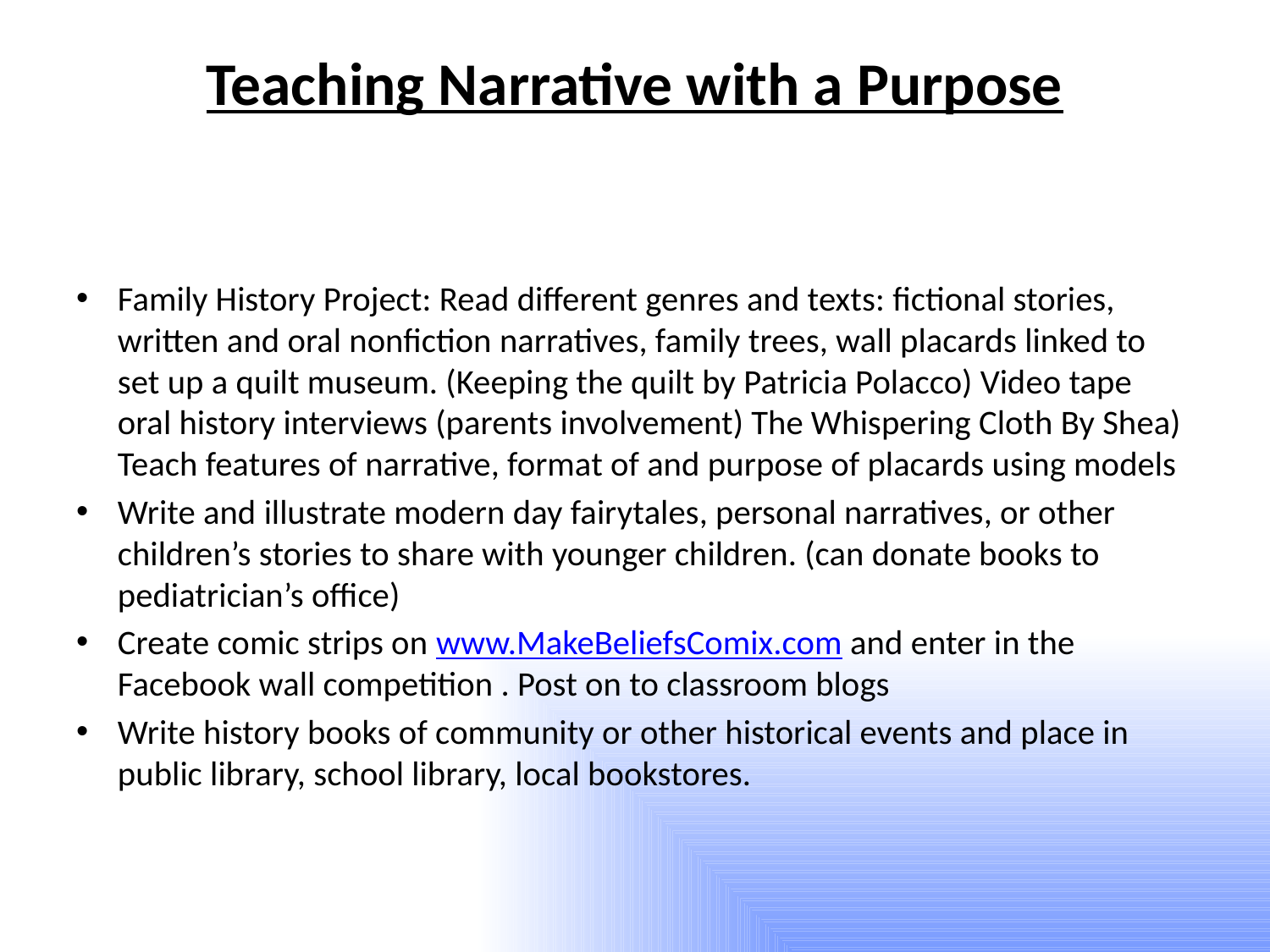

# Teaching Narrative with a Purpose

Family History Project: Read different genres and texts: fictional stories, written and oral nonfiction narratives, family trees, wall placards linked to set up a quilt museum. (Keeping the quilt by Patricia Polacco) Video tape oral history interviews (parents involvement) The Whispering Cloth By Shea) Teach features of narrative, format of and purpose of placards using models
Write and illustrate modern day fairytales, personal narratives, or other children’s stories to share with younger children. (can donate books to pediatrician’s office)
Create comic strips on www.MakeBeliefsComix.com and enter in the Facebook wall competition . Post on to classroom blogs
Write history books of community or other historical events and place in public library, school library, local bookstores.